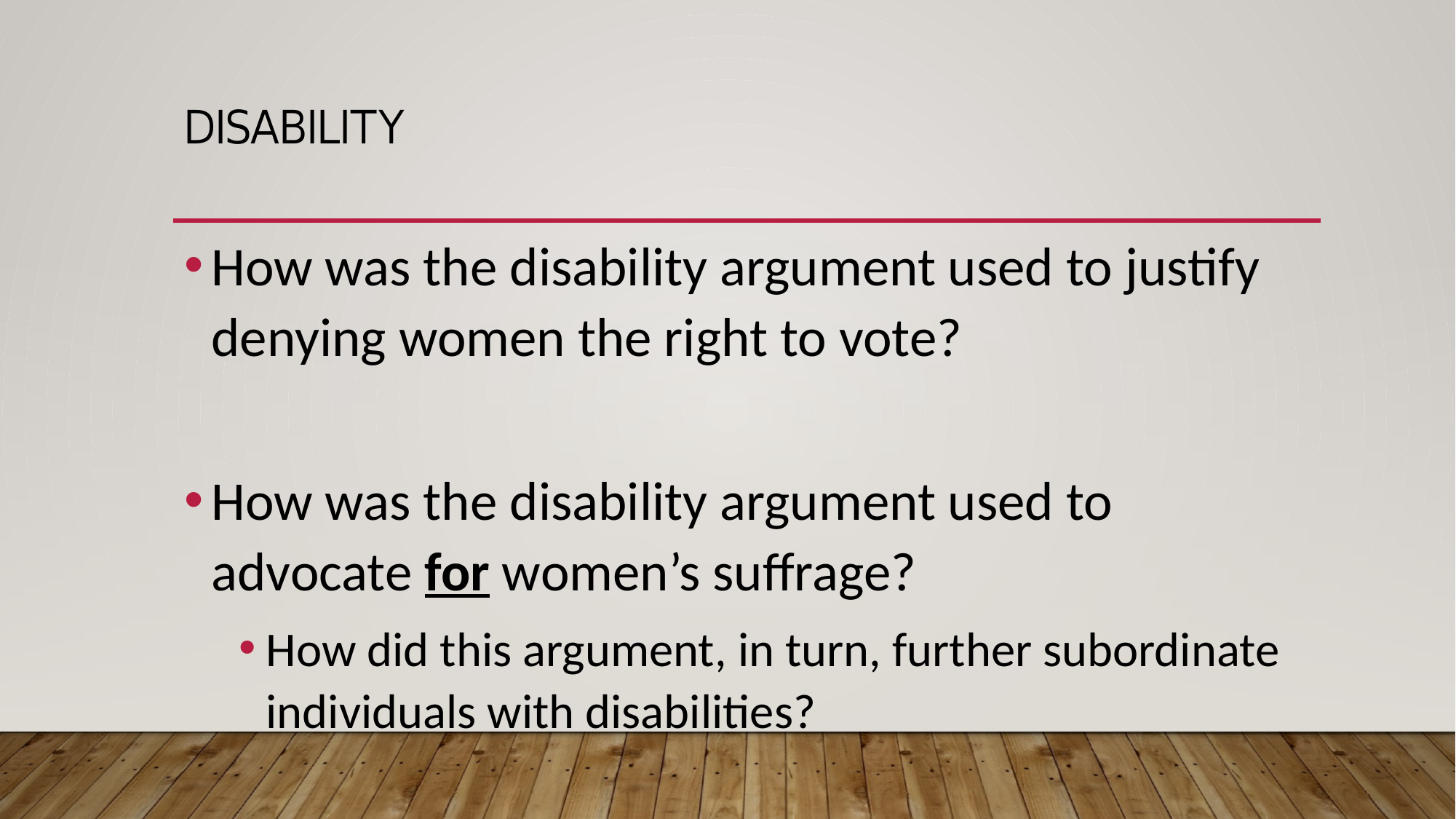

# disability
How was the disability argument used to justify denying women the right to vote?

How was the disability argument used to advocate for women’s suffrage?
How did this argument, in turn, further subordinate individuals with disabilities?